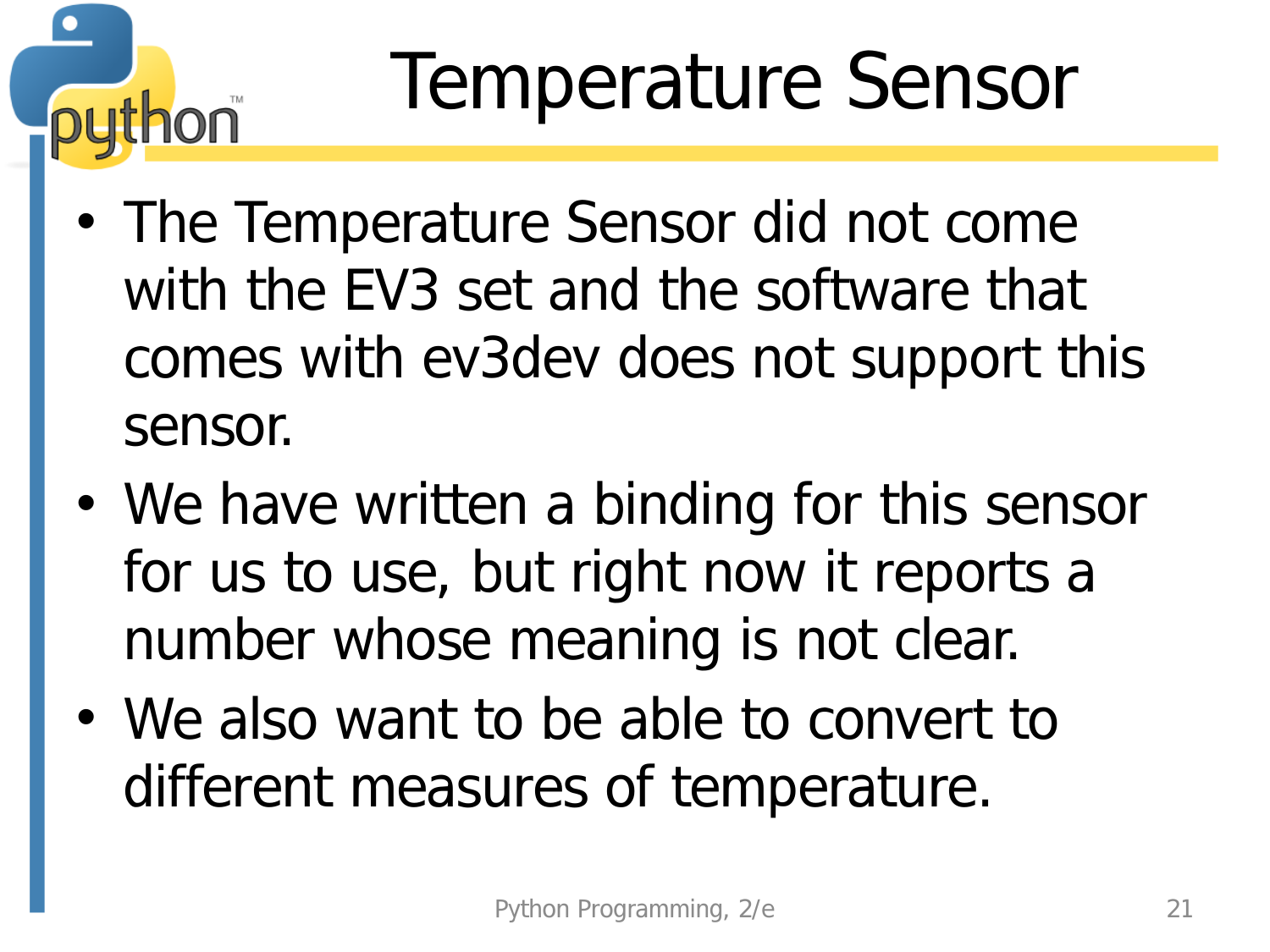

# Temperature Sensor
The Temperature Sensor did not come with the EV3 set and the software that comes with ev3dev does not support this sensor.
We have written a binding for this sensor for us to use, but right now it reports a number whose meaning is not clear.
We also want to be able to convert to different measures of temperature.

Python Programming, 2/e
21